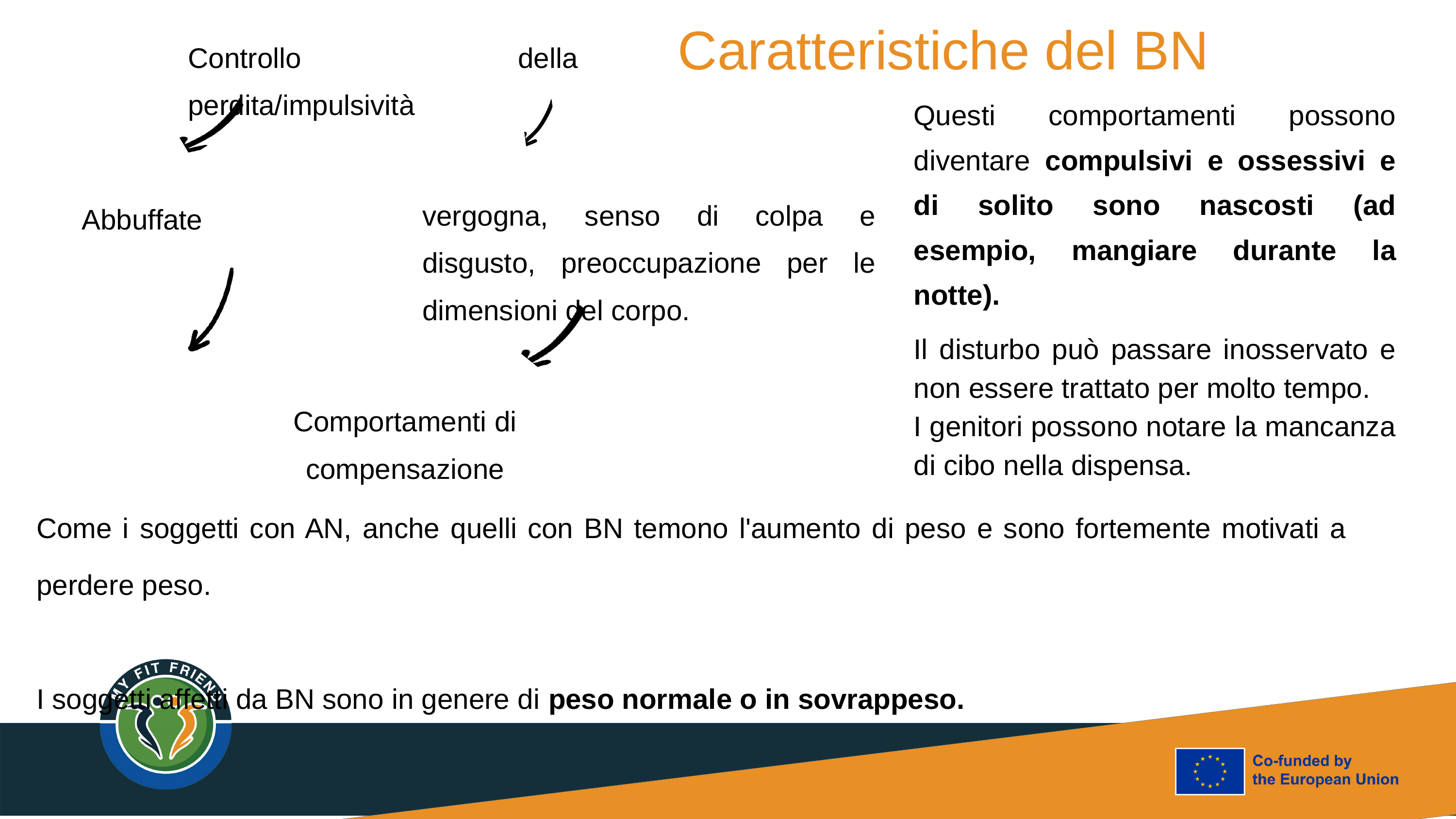

Caratteristiche del BN
Controllo della perdita/impulsività

Questi comportamenti possono diventare compulsivi e ossessivi e di solito sono nascosti (ad esempio, mangiare durante la notte).

vergogna, senso di colpa e disgusto, preoccupazione per le dimensioni del corpo.
Abbuffate

Il disturbo può passare inosservato e non essere trattato per molto tempo.
I genitori possono notare la mancanza di cibo nella dispensa.

Comportamenti di compensazione
Come i soggetti con AN, anche quelli con BN temono l'aumento di peso e sono fortemente motivati a perdere peso.

I soggetti affetti da BN sono in genere di peso normale o in sovrappeso.